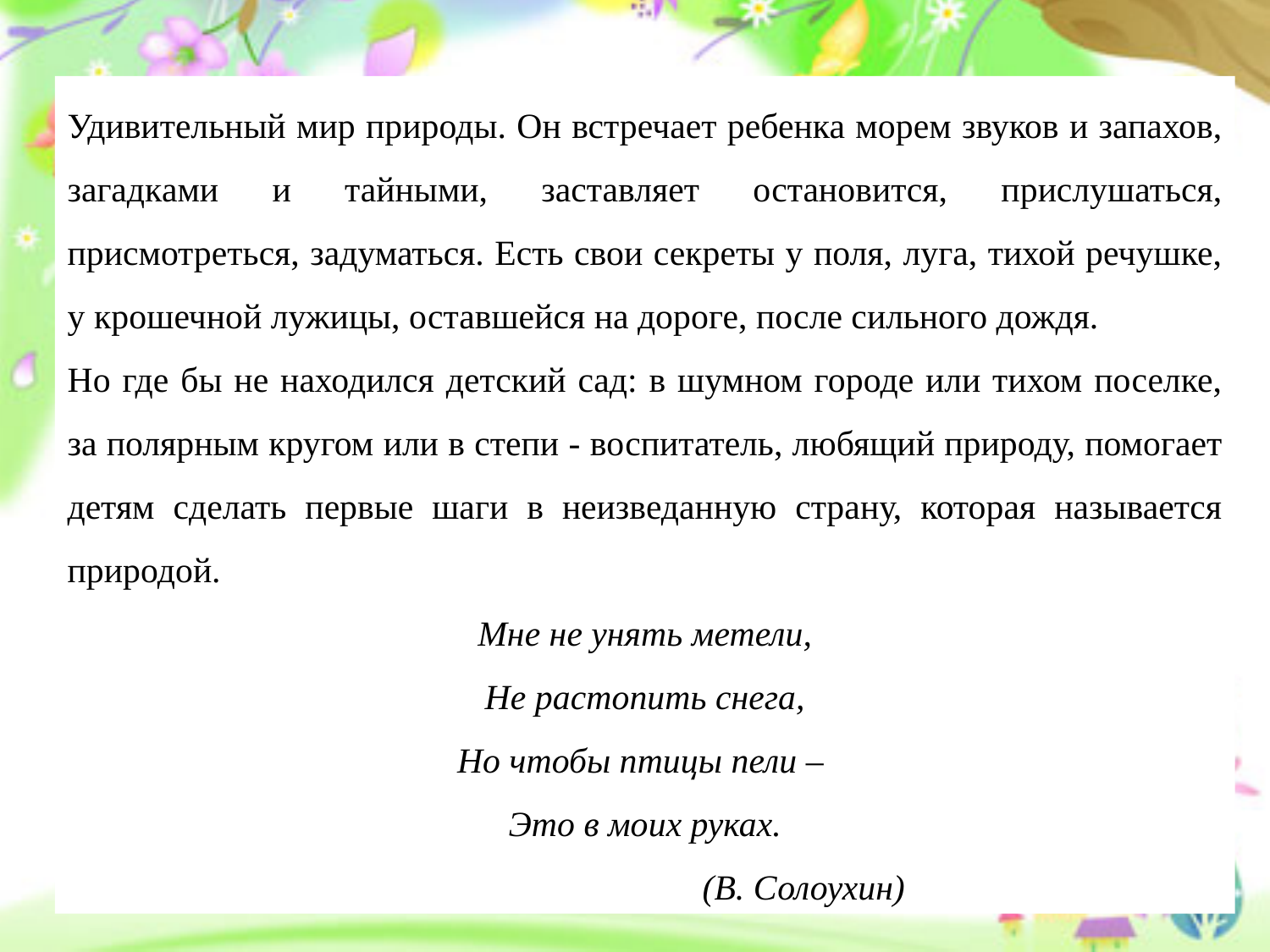

Удивительный мир природы. Он встречает ребенка морем звуков и запахов, загадками и тайными, заставляет остановится, прислушаться, присмотреться, задуматься. Есть свои секреты у поля, луга, тихой речушке, у крошечной лужицы, оставшейся на дороге, после сильного дождя.
Но где бы не находился детский сад: в шумном городе или тихом поселке, за полярным кругом или в степи - воспитатель, любящий природу, помогает детям сделать первые шаги в неизведанную страну, которая называется природой.
Мне не унять метели,
Не растопить снега,
Но чтобы птицы пели –
Это в моих руках.
(В. Солоухин)